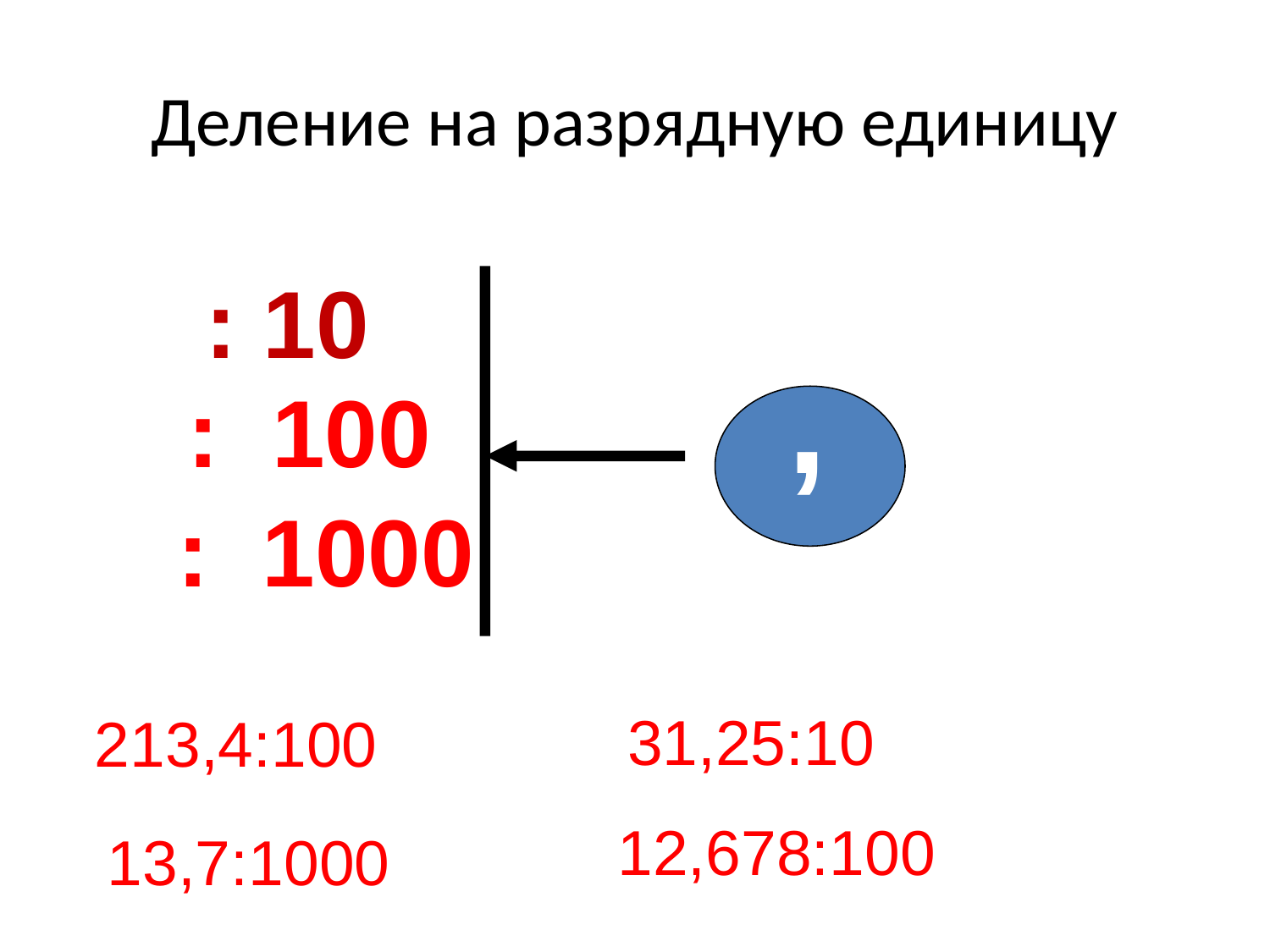

# Деление на разрядную единицу

: 10

,
:  100

:  1000
…
31,25:10
213,4:100
12,678:100
13,7:1000
11